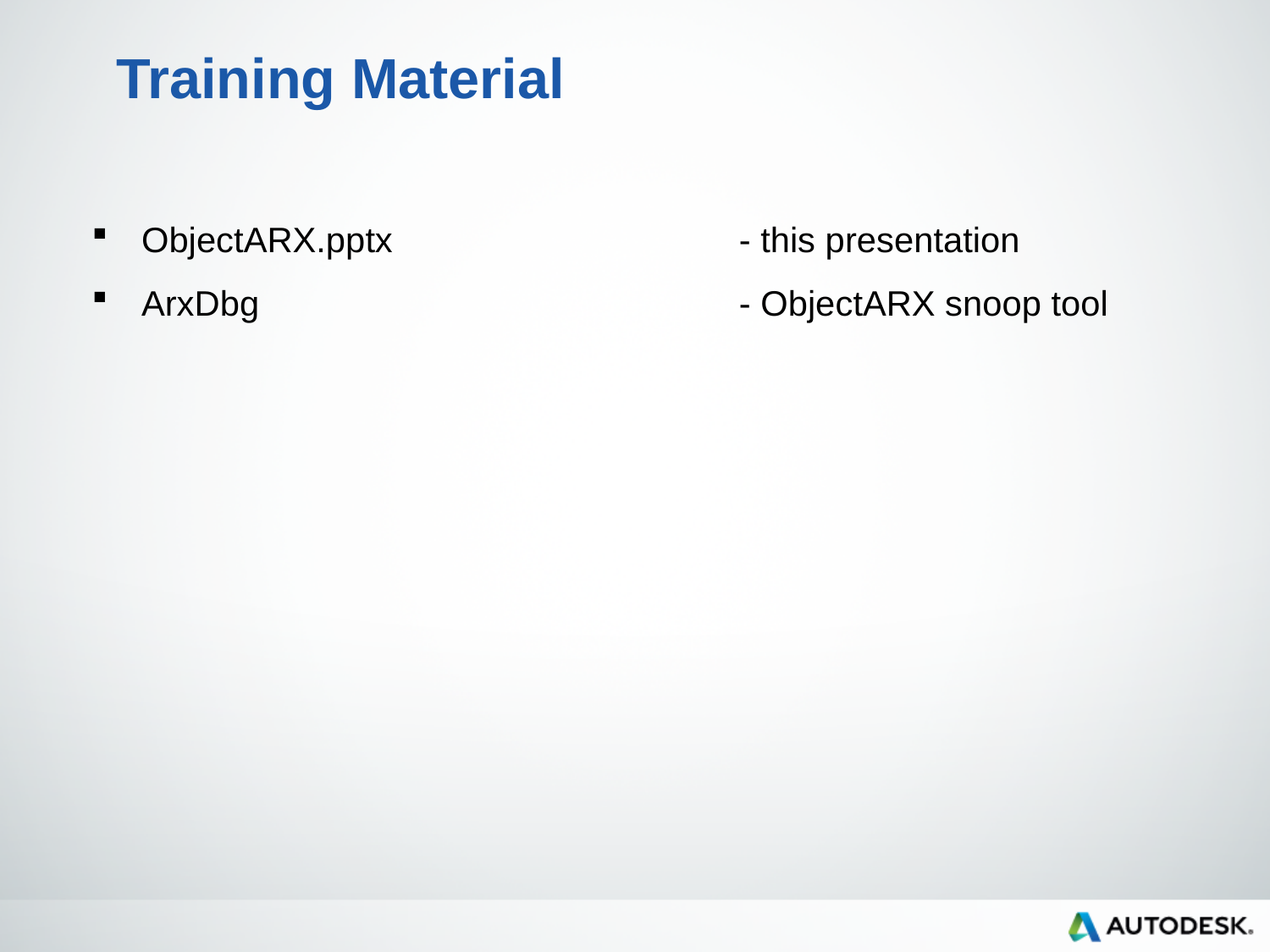

# Training Material
ObjectARX.pptx	- this presentation
ArxDbg	- ObjectARX snoop tool